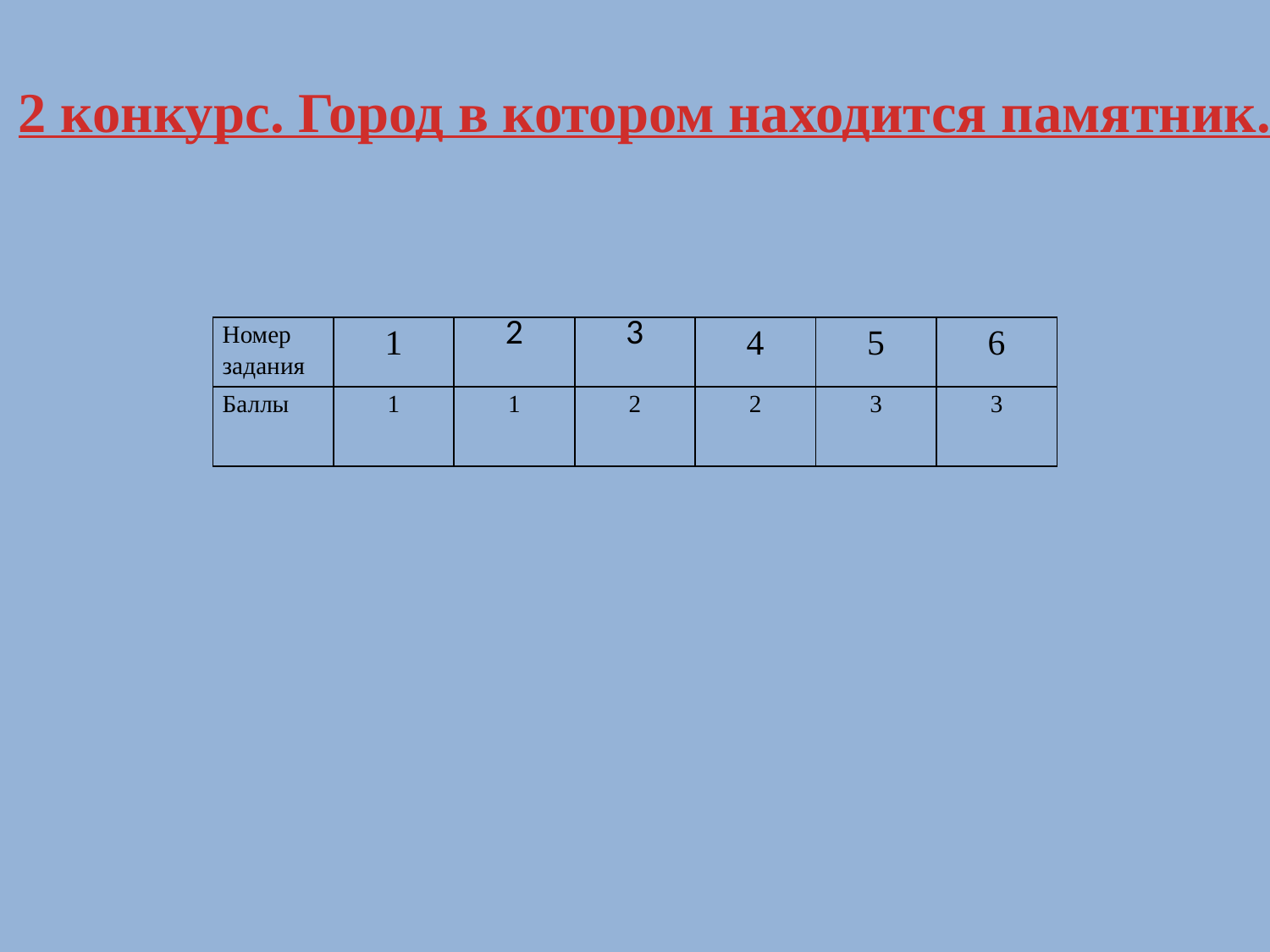

2 конкурс. Город в котором находится памятник.
| Номер задания | 1 | 2 | 3 | 4 | 5 | 6 |
| --- | --- | --- | --- | --- | --- | --- |
| Баллы | 1 | 1 | 2 | 2 | 3 | 3 |